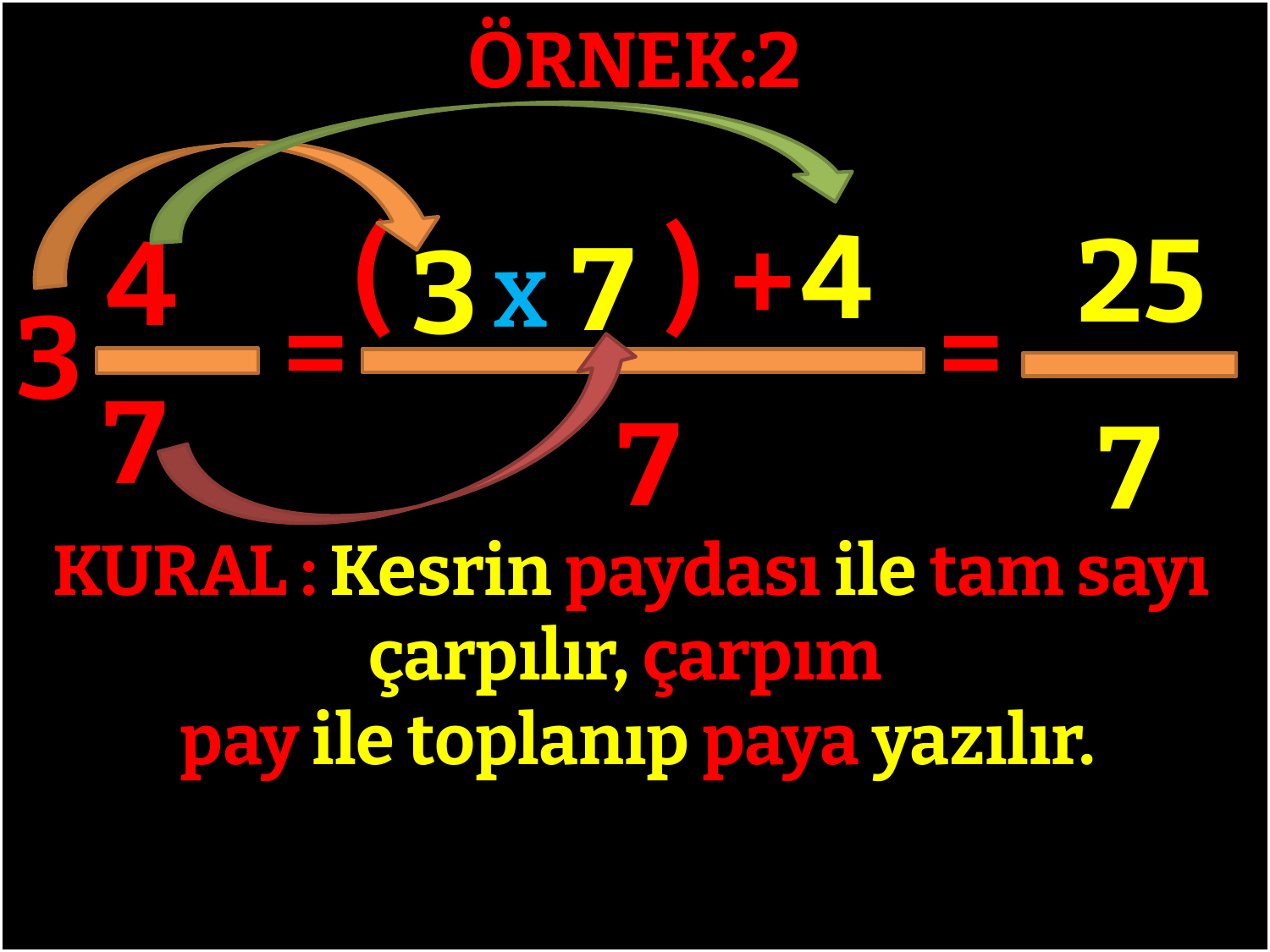

ÖRNEK:2

4
)
(
25
+
4
7
3
X
=
=
3
#

7
7
7

KURAL : Kesrin paydası ile tam sayı çarpılır, çarpım
 pay ile toplanıp paya yazılır.